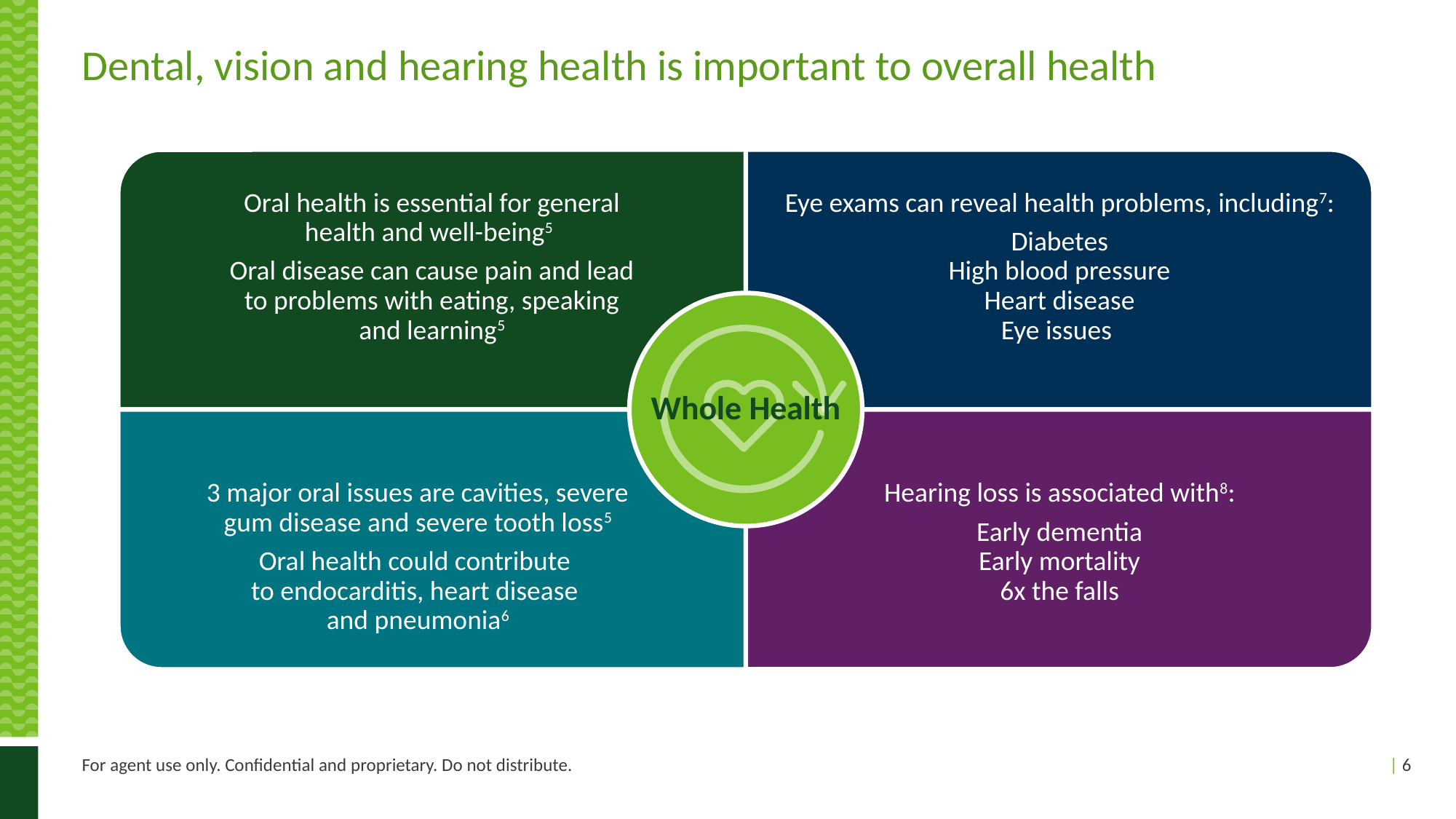

# Dental, vision and hearing health is important to overall health

Oral health is essential for general health and well-being5
Oral disease can cause pain and lead to problems with eating, speaking and learning5
Eye exams can reveal health problems, including7:
Diabetes
High blood pressure
Heart disease
Eye issues

Whole Health

3 major oral issues are cavities, severe gum disease and severe tooth loss5
Oral health could contribute
to endocarditis, heart disease
and pneumonia6

Hearing loss is associated with8:
Early dementia
Early mortality
6x the falls
For agent use only. Confidential and proprietary. Do not distribute.
| 6